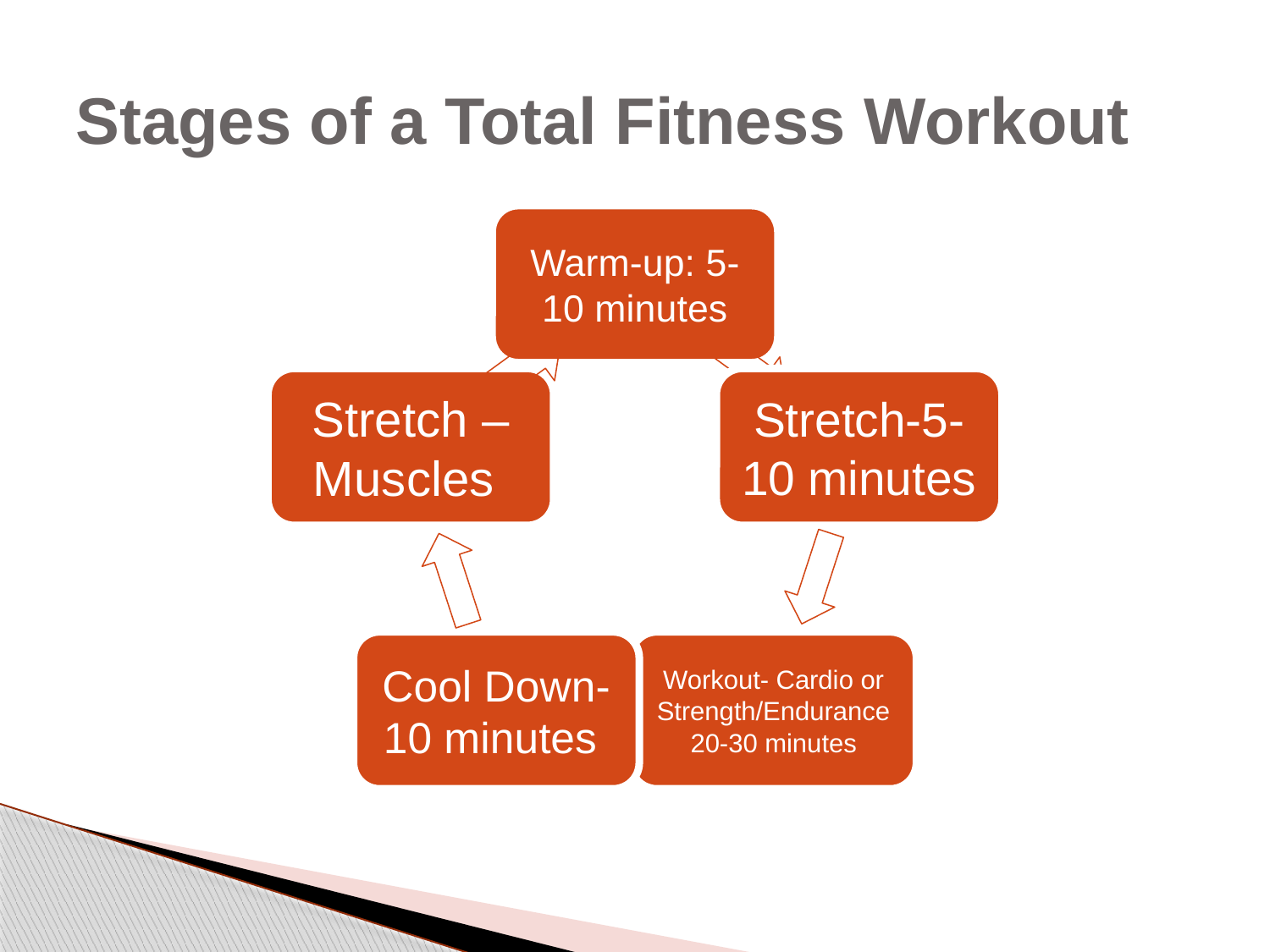

# Stages of a Total Fitness Workout
Warm-up: 5-10 minutes
Stretch-5-10 minutes
Workout- Cardio or Strength/Endurance
20-30 minutes
Cool Down- 10 minutes
Stretch – Muscles